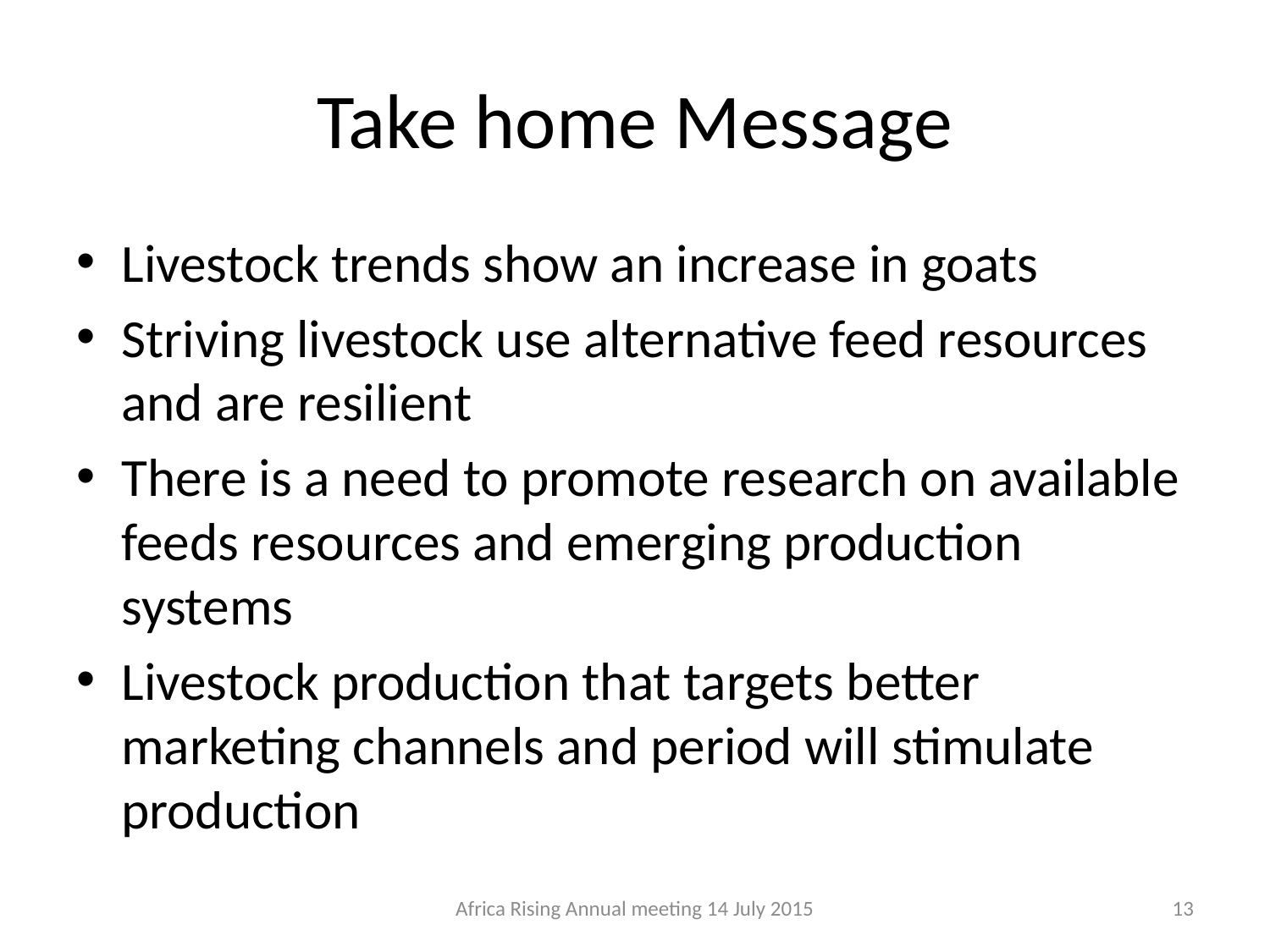

# Take home Message
Livestock trends show an increase in goats
Striving livestock use alternative feed resources and are resilient
There is a need to promote research on available feeds resources and emerging production systems
Livestock production that targets better marketing channels and period will stimulate production
Africa Rising Annual meeting 14 July 2015
13